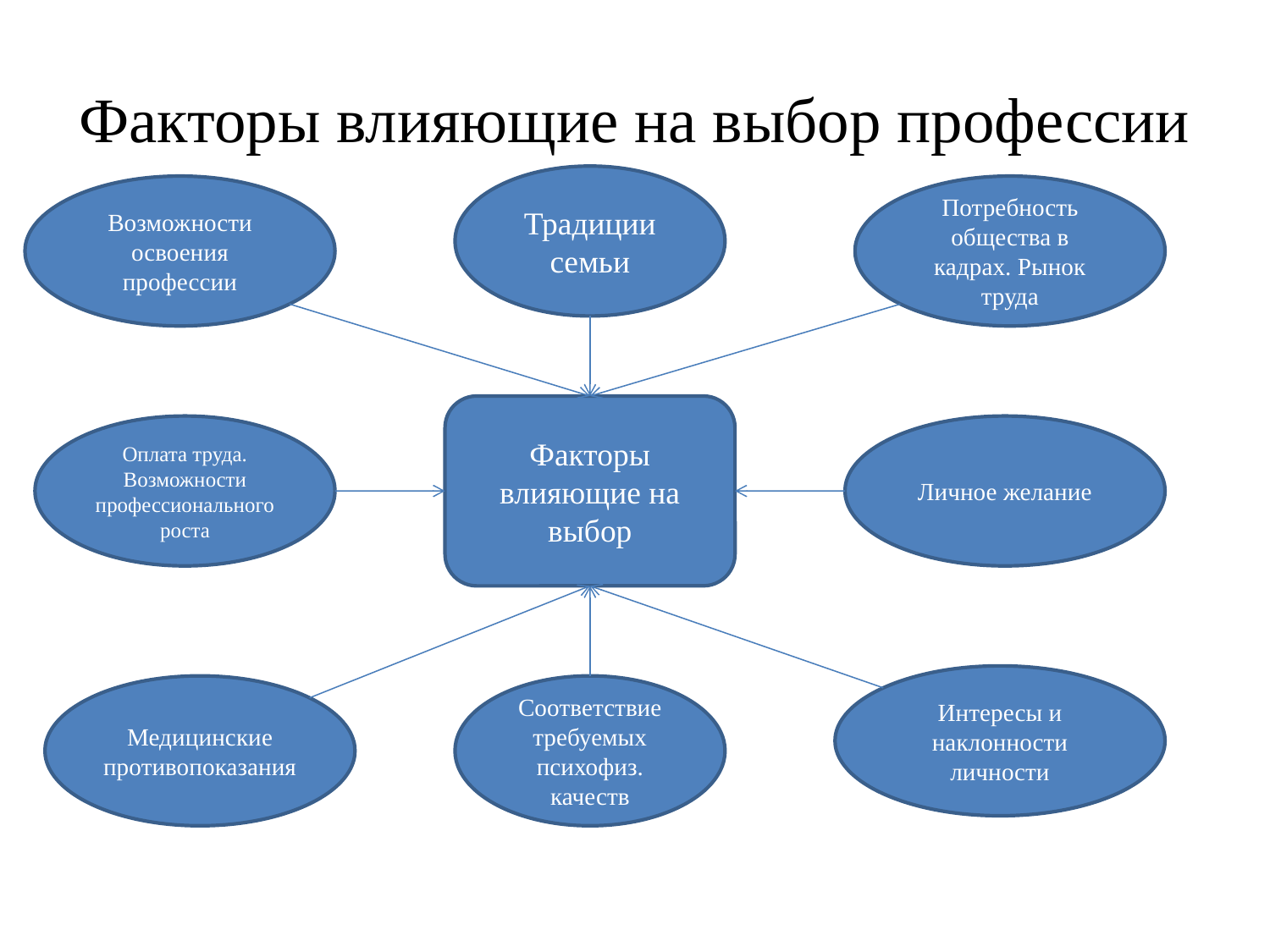

# Факторы влияющие на выбор профессии
Традиции семьи
Возможности освоения профессии
Потребность общества в кадрах. Рынок труда
Факторы влияющие на выбор
Оплата труда. Возможности профессионального роста
Личное желание
Интересы и наклонности личности
Медицинские противопоказания
Соответствие требуемых психофиз. качеств